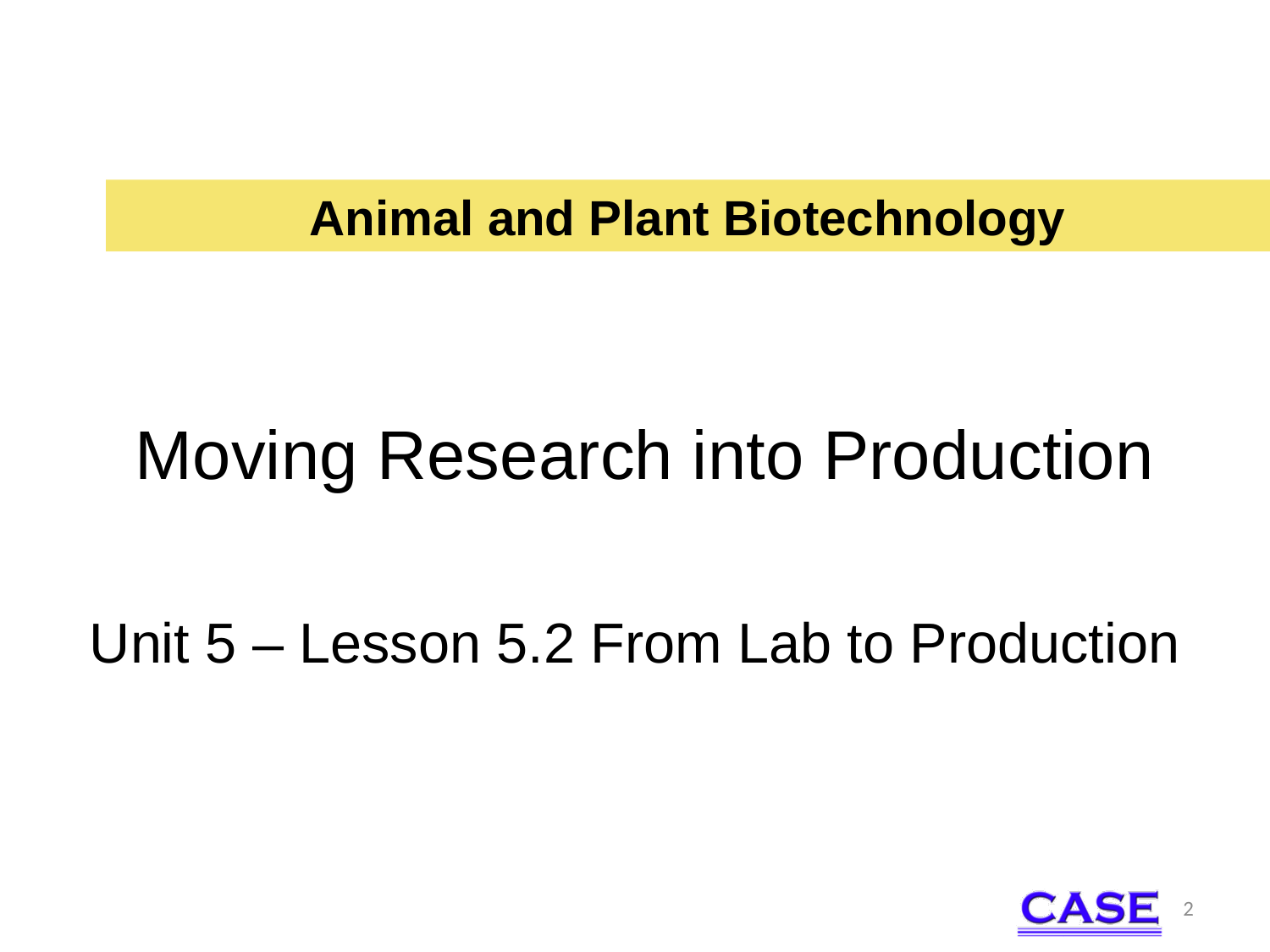

Animal and Plant Biotechnology
# Moving Research into Production
Unit 5 – Lesson 5.2 From Lab to Production
2